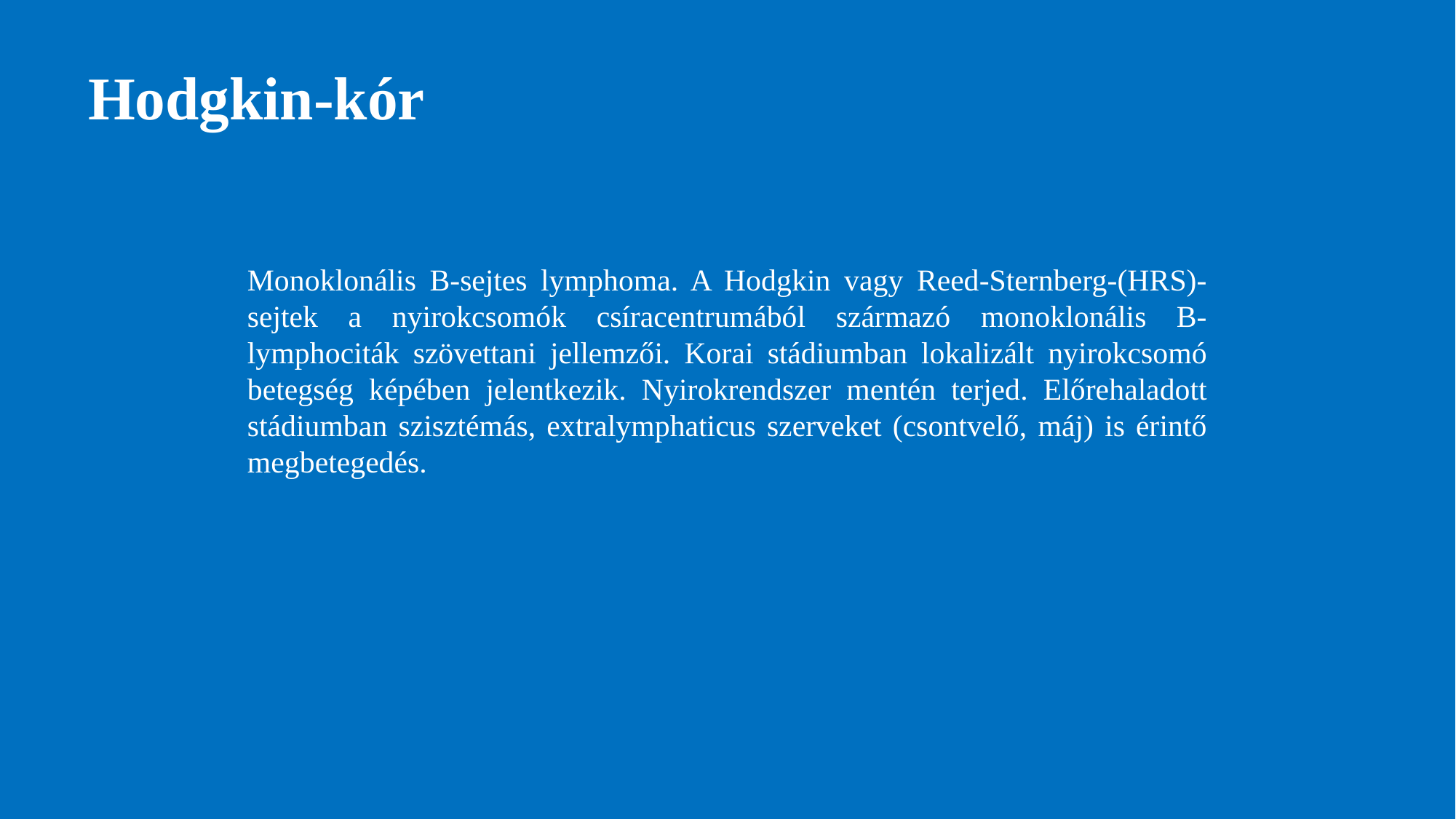

# Hodgkin-kór
Monoklonális B-sejtes lymphoma. A Hodgkin vagy Reed-Sternberg-(HRS)-sejtek a nyirokcsomók csíracentrumából származó monoklonális B-lymphociták szövettani jellemzői. Korai stádiumban lokalizált nyirokcsomó betegség képében jelentkezik. Nyirokrendszer mentén terjed. Előrehaladott stádiumban szisztémás, extralymphaticus szerveket (csontvelő, máj) is érintő megbetegedés.